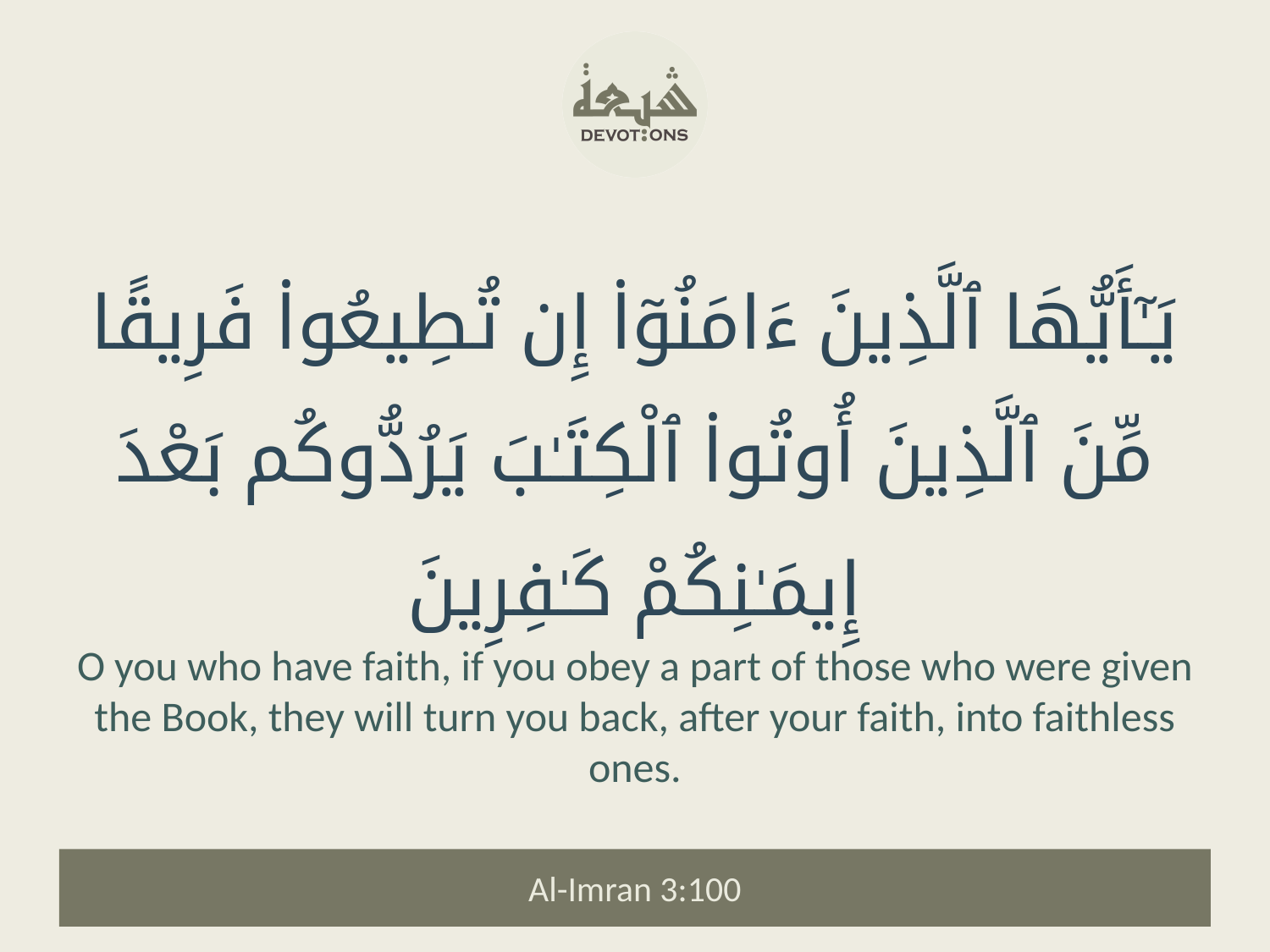

يَـٰٓأَيُّهَا ٱلَّذِينَ ءَامَنُوٓا۟ إِن تُطِيعُوا۟ فَرِيقًا مِّنَ ٱلَّذِينَ أُوتُوا۟ ٱلْكِتَـٰبَ يَرُدُّوكُم بَعْدَ إِيمَـٰنِكُمْ كَـٰفِرِينَ
O you who have faith, if you obey a part of those who were given the Book, they will turn you back, after your faith, into faithless ones.
Al-Imran 3:100